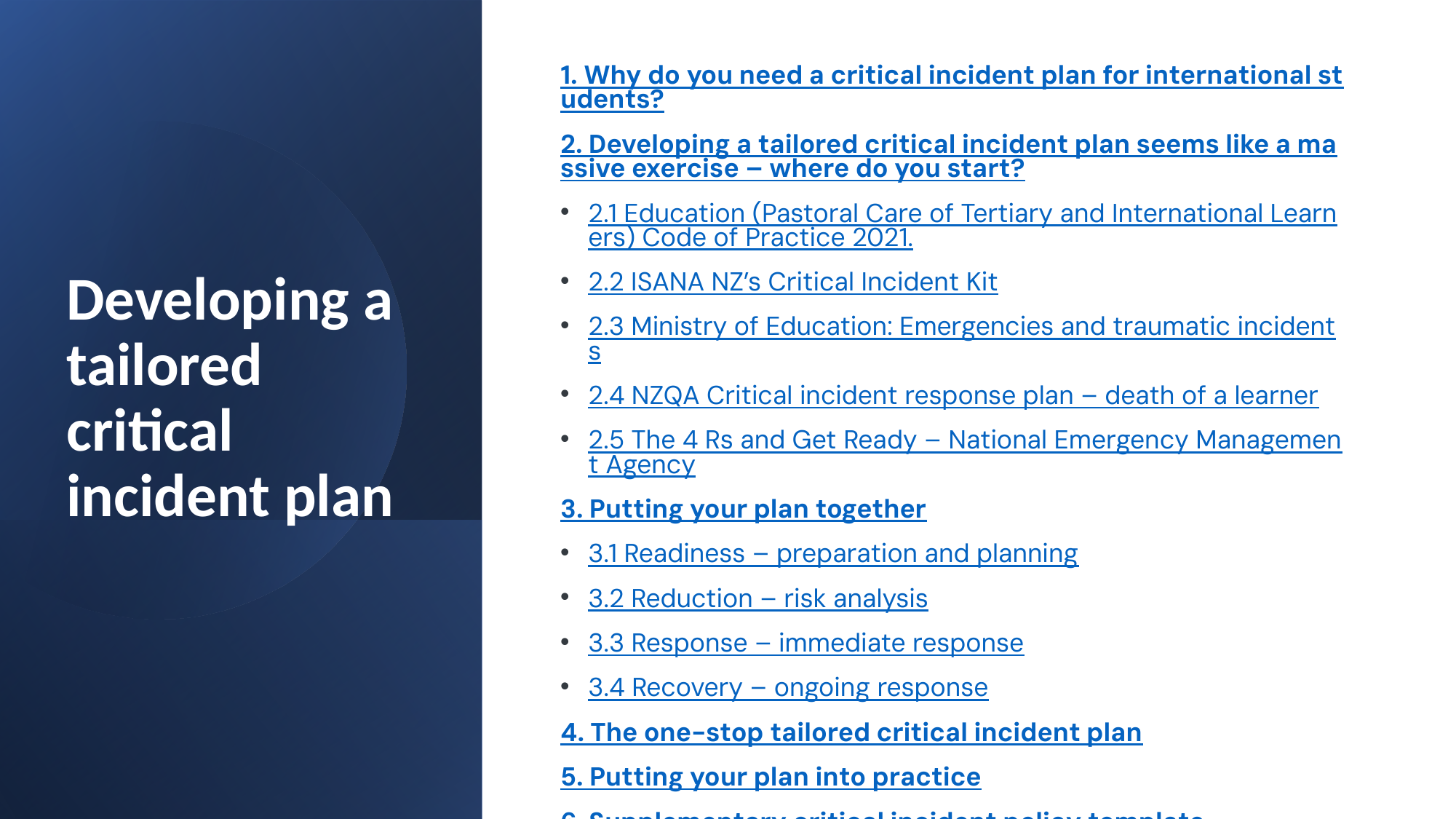

1. Why do you need a critical incident plan for international students?
2. Developing a tailored critical incident plan seems like a massive exercise – where do you start?
2.1 Education (Pastoral Care of Tertiary and International Learners) Code of Practice 2021.
2.2 ISANA NZ’s Critical Incident Kit
2.3 Ministry of Education: Emergencies and traumatic incidents
2.4 NZQA Critical incident response plan – death of a learner
2.5 The 4 Rs and Get Ready – National Emergency Management Agency
3. Putting your plan together
3.1 Readiness – preparation and planning
3.2 Reduction – risk analysis
3.3 Response – immediate response
3.4 Recovery – ongoing response
4. The one-stop tailored critical incident plan
5. Putting your plan into practice
6. Supplementary critical incident policy template
7. Summary of topic

# Developing a tailored critical incident plan